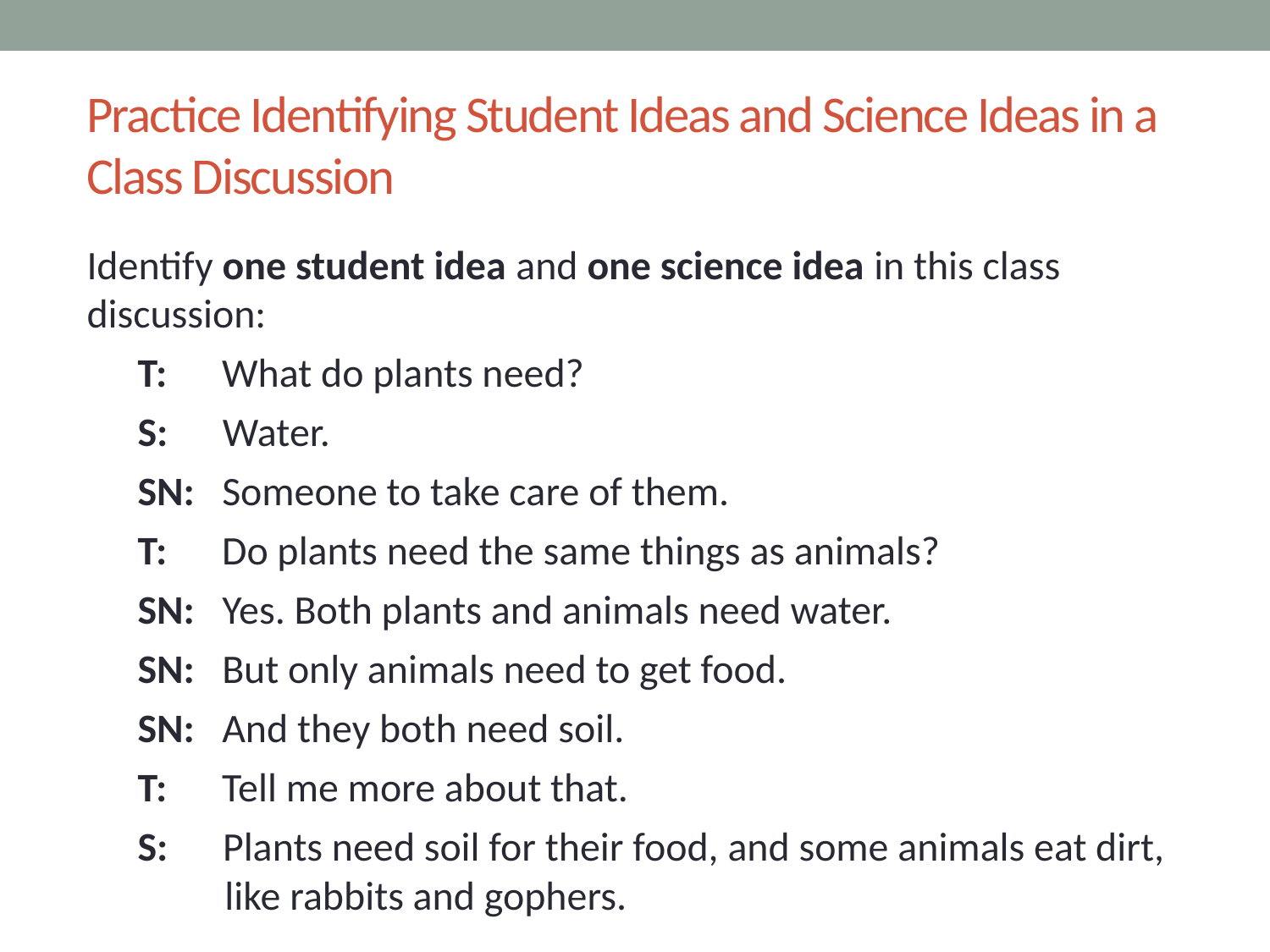

# Practice Identifying Student Ideas and Science Ideas in a Class Discussion
Identify one student idea and one science idea in this class discussion:
T:      What do plants need?
S:      Water.
SN:   Someone to take care of them.
T:      Do plants need the same things as animals?
SN:   Yes. Both plants and animals need water.
SN:   But only animals need to get food.
SN:   And they both need soil.
T:      Tell me more about that.
S:      Plants need soil for their food, and some animals eat dirt,
    like rabbits and gophers.